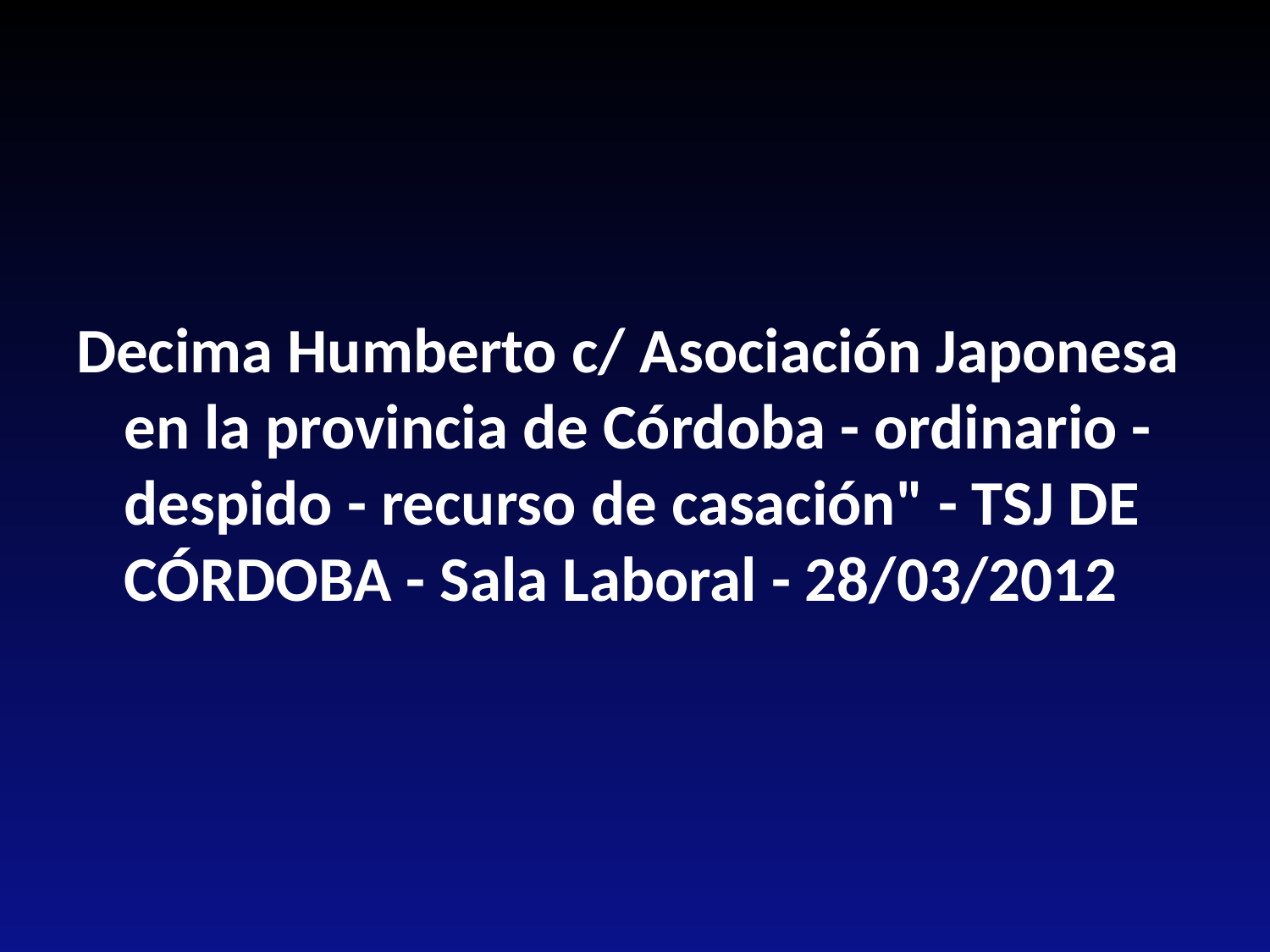

Decima Humberto c/ Asociación Japonesa en la provincia de Córdoba - ordinario - despido - recurso de casación" - TSJ DE CÓRDOBA - Sala Laboral - 28/03/2012